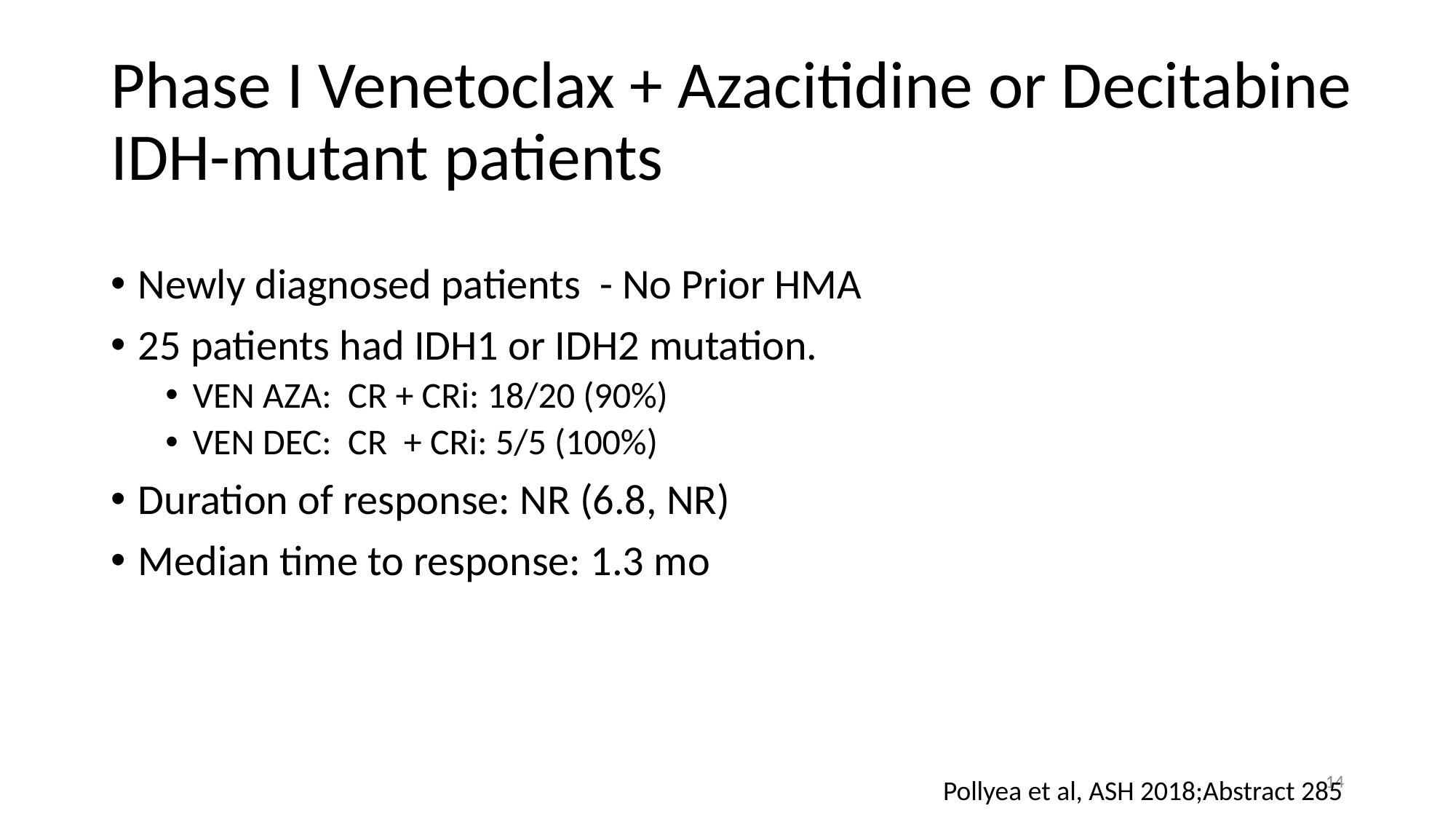

# Phase I Venetoclax + Azacitidine or Decitabine IDH-mutant patients
Newly diagnosed patients  - No Prior HMA
25 patients had IDH1 or IDH2 mutation.
VEN AZA:  CR + CRi: 18/20 (90%)
VEN DEC:  CR  + CRi: 5/5 (100%)
Duration of response: NR (6.8, NR)
Median time to response: 1.3 mo

14
Pollyea et al, ASH 2018;Abstract 285